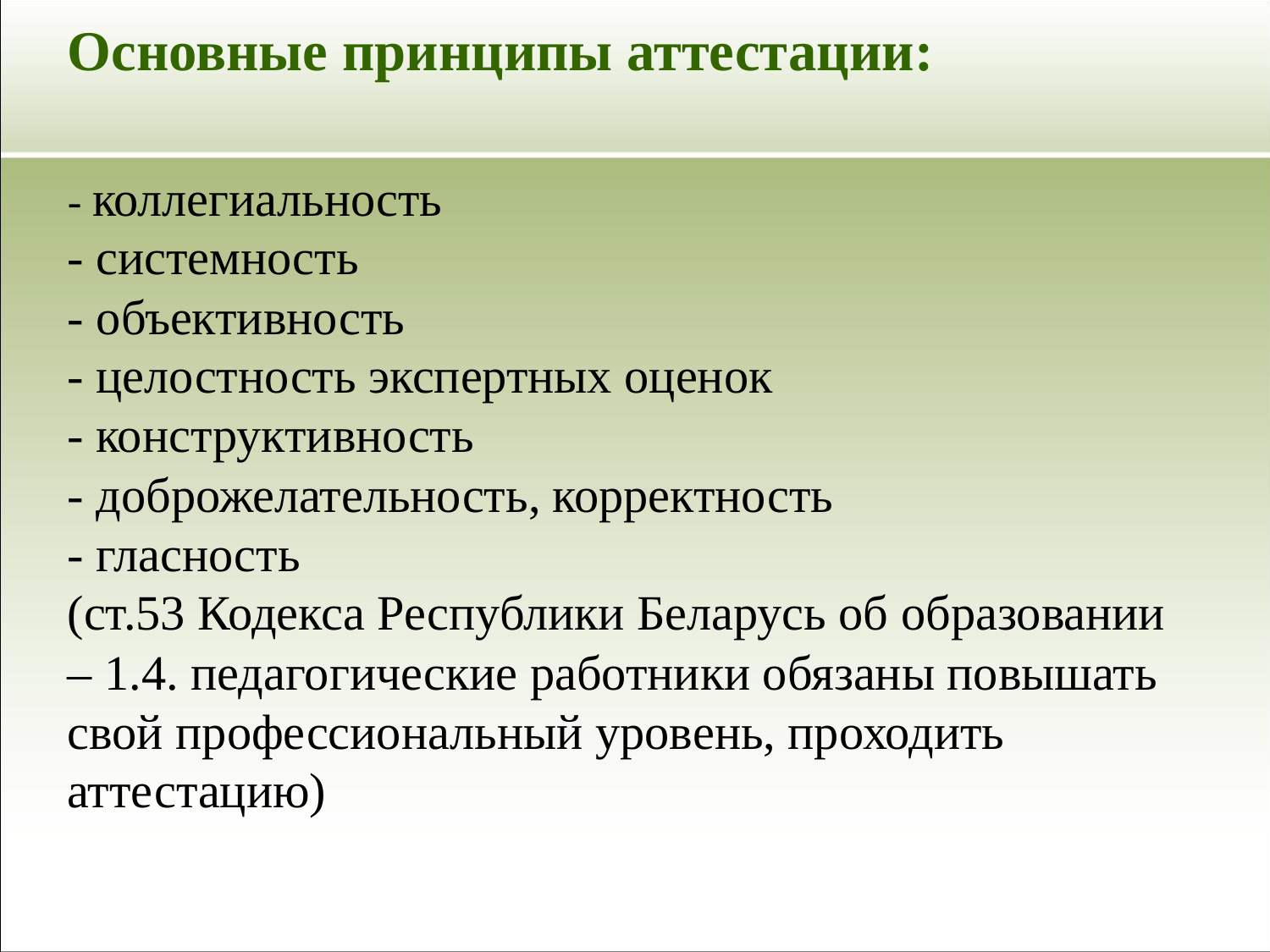

# Основные принципы аттестации: - коллегиальность - системность - объективность - целостность экспертных оценок - конструктивность - доброжелательность, корректность - гласность (ст.53 Кодекса Республики Беларусь об образовании – 1.4. педагогические работники обязаны повышать свой профессиональный уровень, проходить аттестацию)